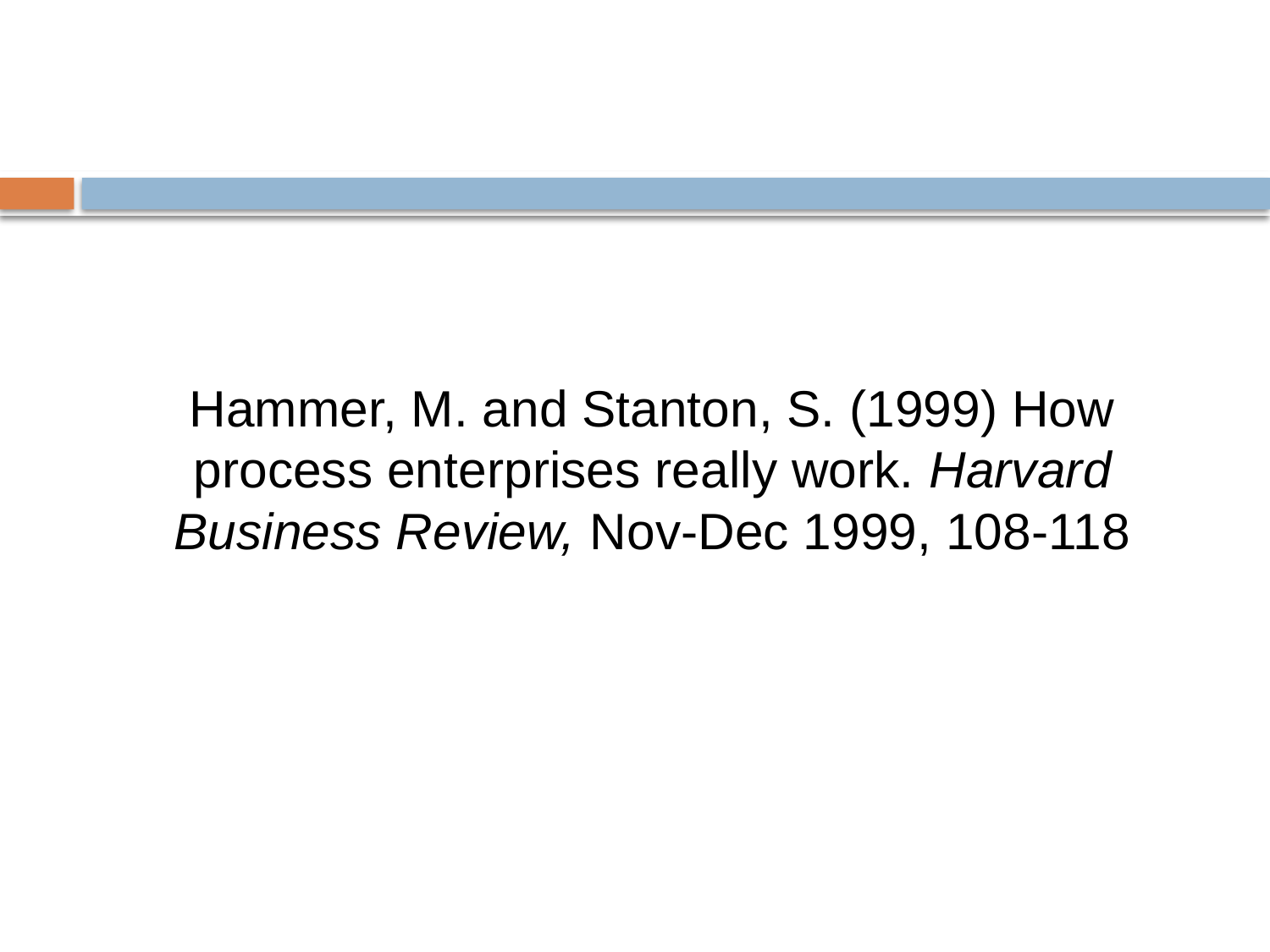

#

Hammer, M. and Stanton, S. (1999) How process enterprises really work. Harvard Business Review, Nov-Dec 1999, 108-118